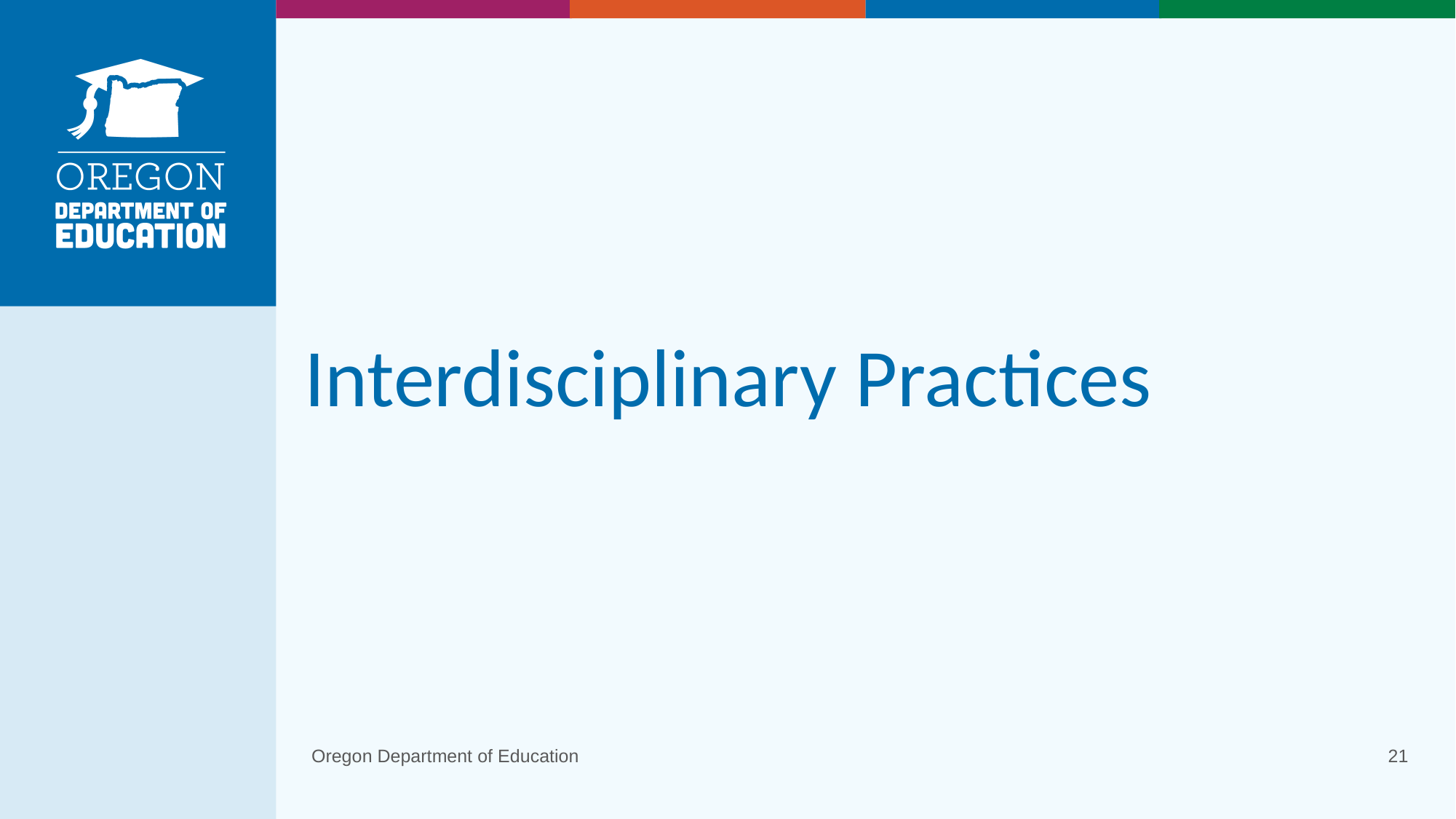

# Interdisciplinary Practices
Oregon Department of Education
21